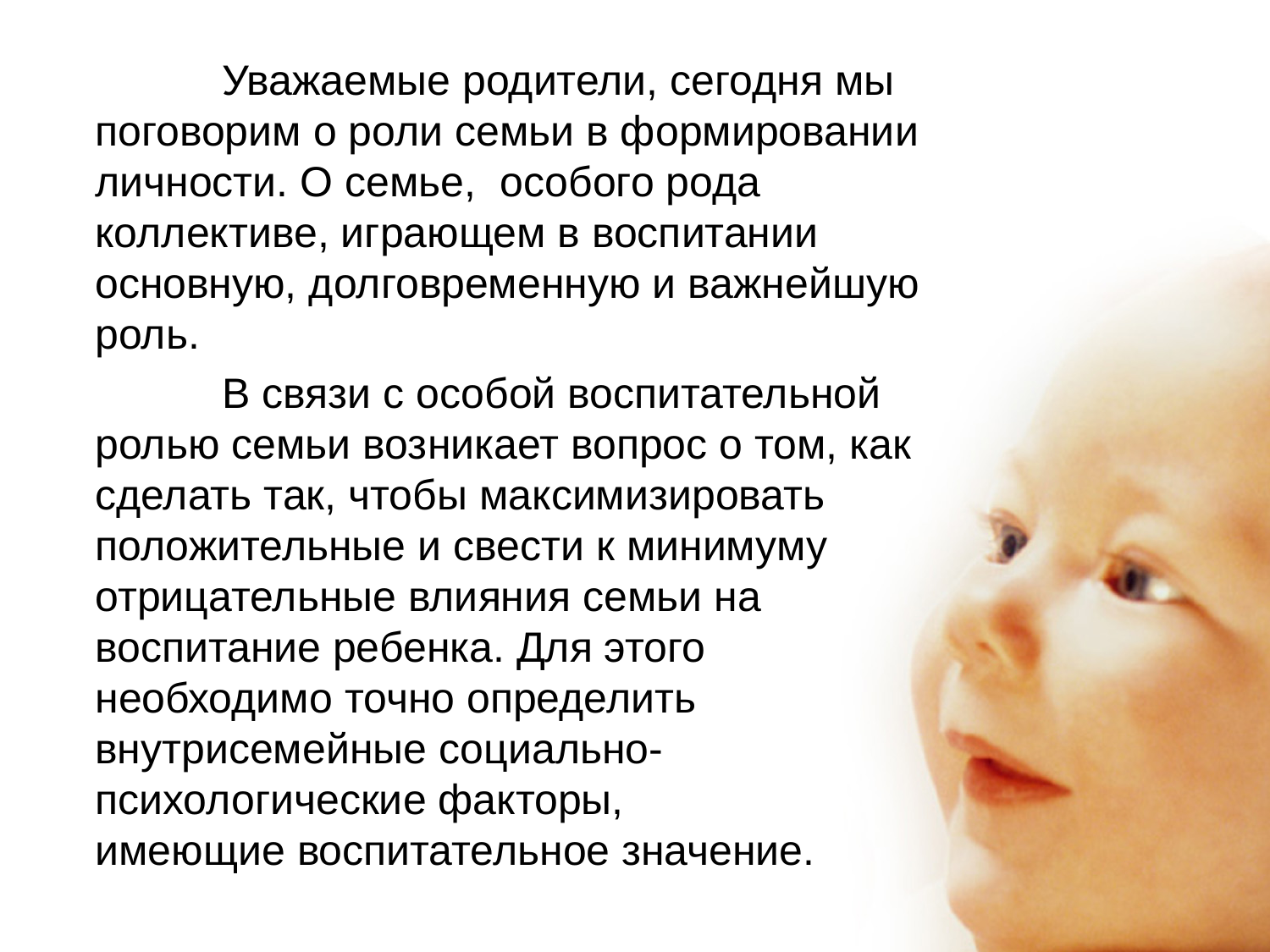

Уважаемые родители, сегодня мы поговорим о роли семьи в формировании личности. О семье,  особого рода коллективе, играющем в воспитании основную, долговременную и важнейшую роль.
		В связи с особой воспитательной ролью семьи возникает вопрос о том, как сделать так, чтобы максимизировать положительные и свести к минимуму отрицательные влияния семьи на воспитание ребенка. Для этого необходимо точно определить внутрисемейные социально-психологические факторы,            имеющие воспитательное значение.